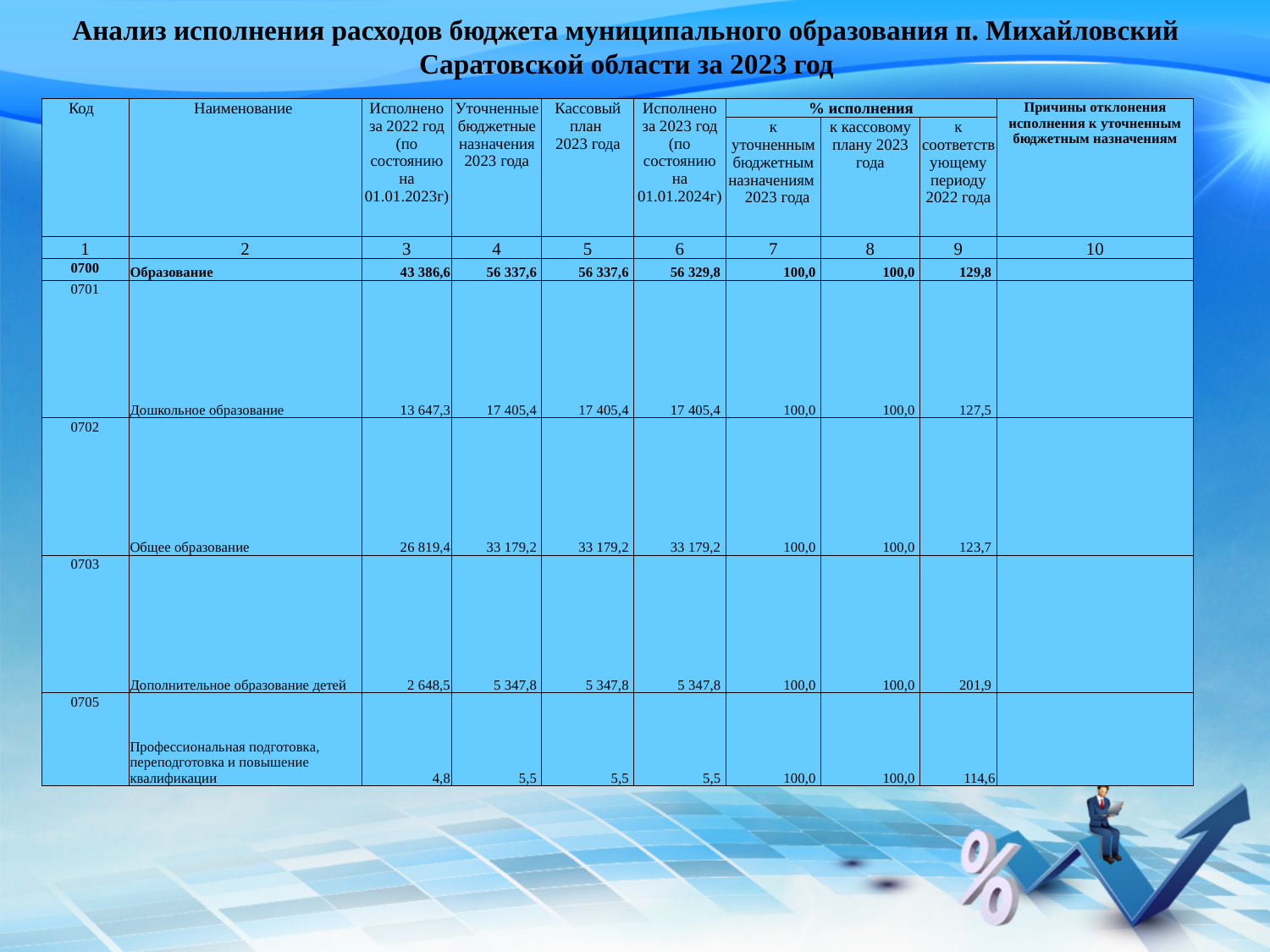

# Анализ исполнения расходов бюджета муниципального образования п. Михайловский Саратовской области за 2023 год
| Код | Наименование | Исполнено за 2022 год (по состоянию на 01.01.2023г) | Уточненные бюджетные назначения 2023 года | Кассовый план 2023 года | Исполнено за 2023 год (по состоянию на 01.01.2024г) | % исполнения |  |  | Причины отклонения исполнения к уточненным бюджетным назначениям |
| --- | --- | --- | --- | --- | --- | --- | --- | --- | --- |
|  |  |  |  |  |  | к уточненным бюджетным назначениям 2023 года | к кассовому плану 2023 года | к соответствующему периоду 2022 года |  |
| 1 | 2 | 3 | 4 | 5 | 6 | 7 | 8 | 9 | 10 |
| 0700 | Образование | 43 386,6 | 56 337,6 | 56 337,6 | 56 329,8 | 100,0 | 100,0 | 129,8 |  |
| 0701 | Дошкольное образование | 13 647,3 | 17 405,4 | 17 405,4 | 17 405,4 | 100,0 | 100,0 | 127,5 |  |
| 0702 | Общее образование | 26 819,4 | 33 179,2 | 33 179,2 | 33 179,2 | 100,0 | 100,0 | 123,7 |  |
| 0703 | Дополнительное образование детей | 2 648,5 | 5 347,8 | 5 347,8 | 5 347,8 | 100,0 | 100,0 | 201,9 |  |
| 0705 | Профессиональная подготовка, переподготовка и повышение квалификации | 4,8 | 5,5 | 5,5 | 5,5 | 100,0 | 100,0 | 114,6 |  |